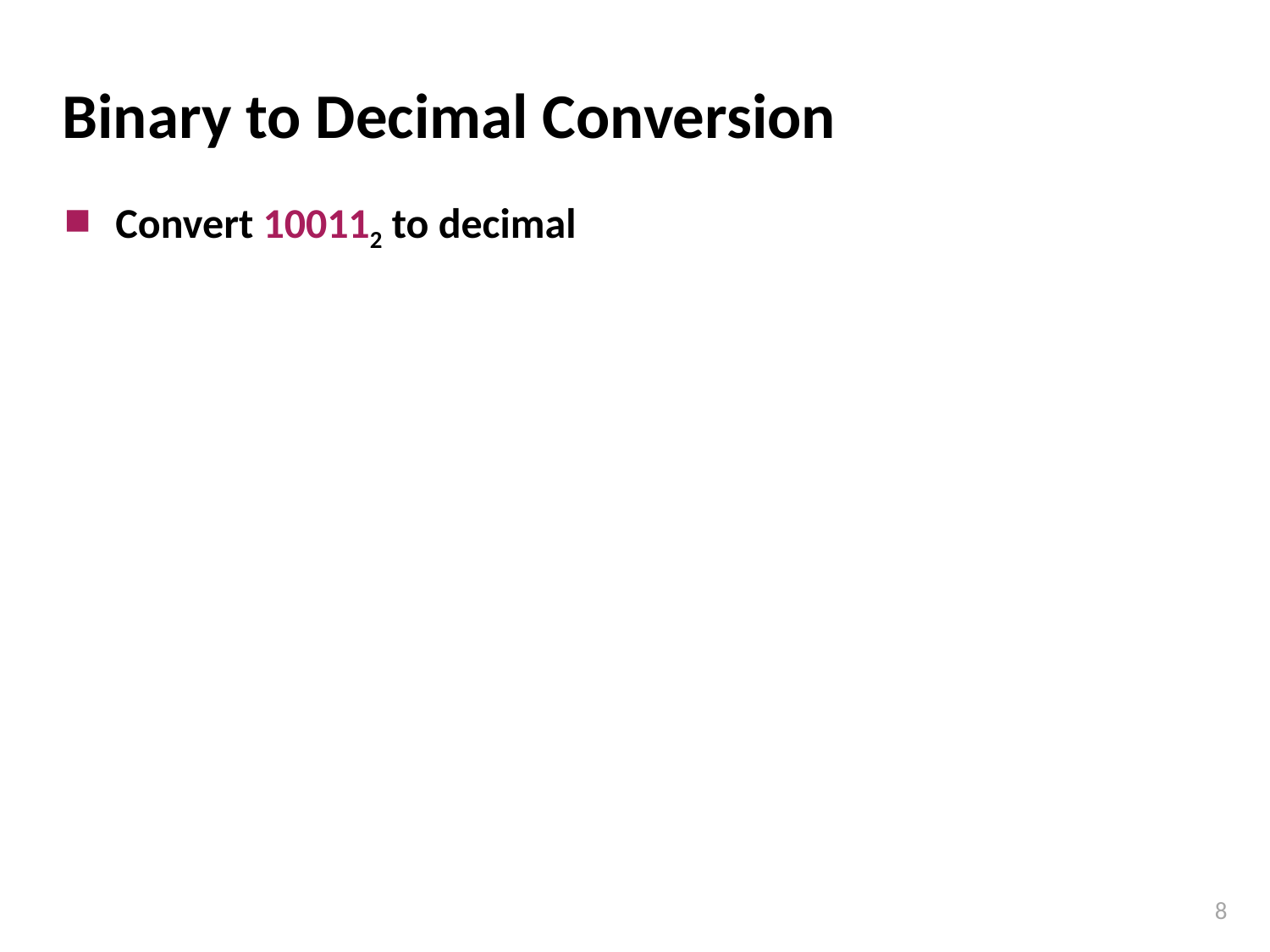

# Binary to Decimal Conversion

Convert 100112 to decimal